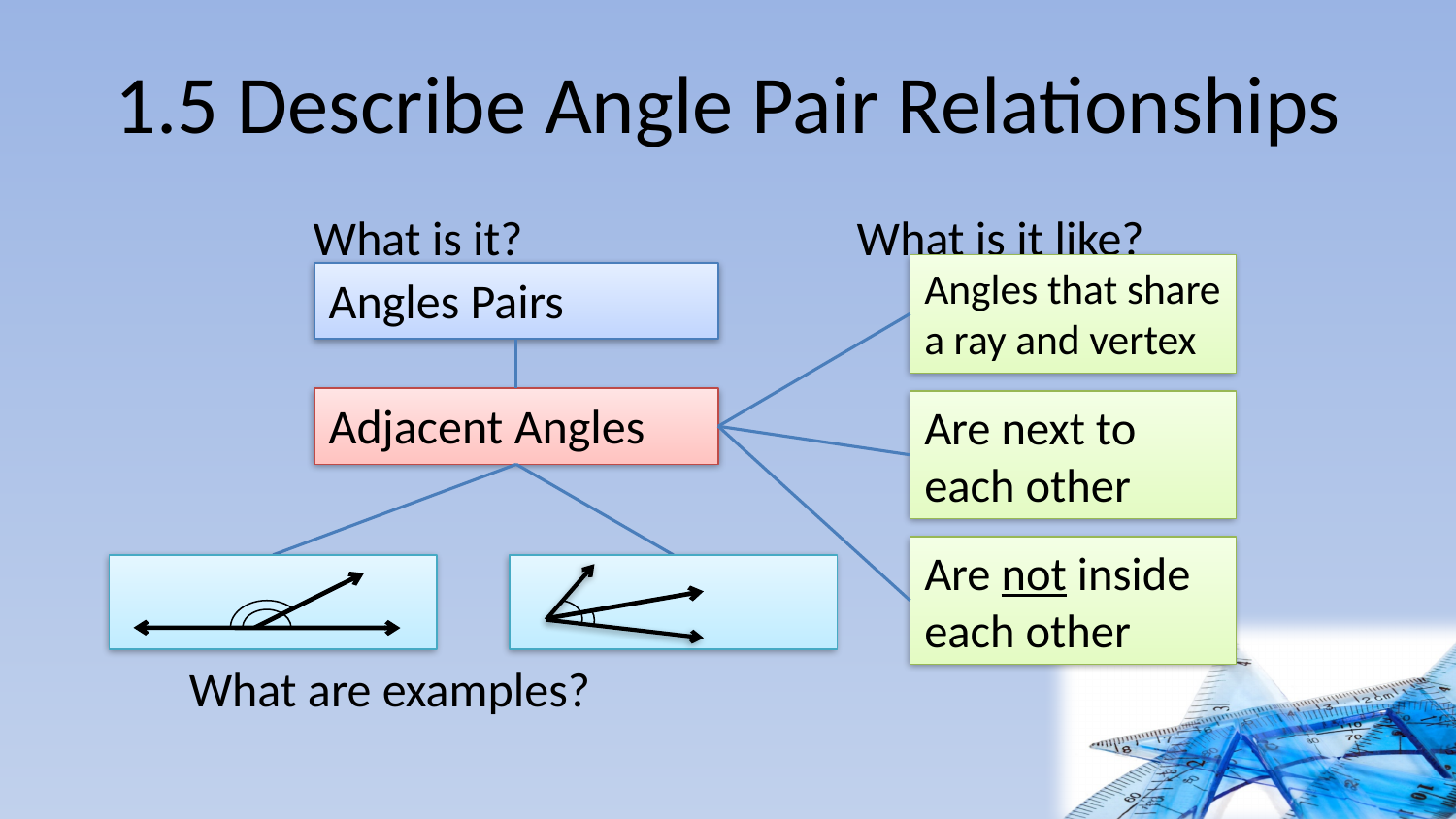

# 1.5 Describe Angle Pair Relationships
What is it?
What is it like?
Angles that share a ray and vertex
Angles Pairs
Adjacent Angles
Are next to each other
Are not inside each other

What are examples?